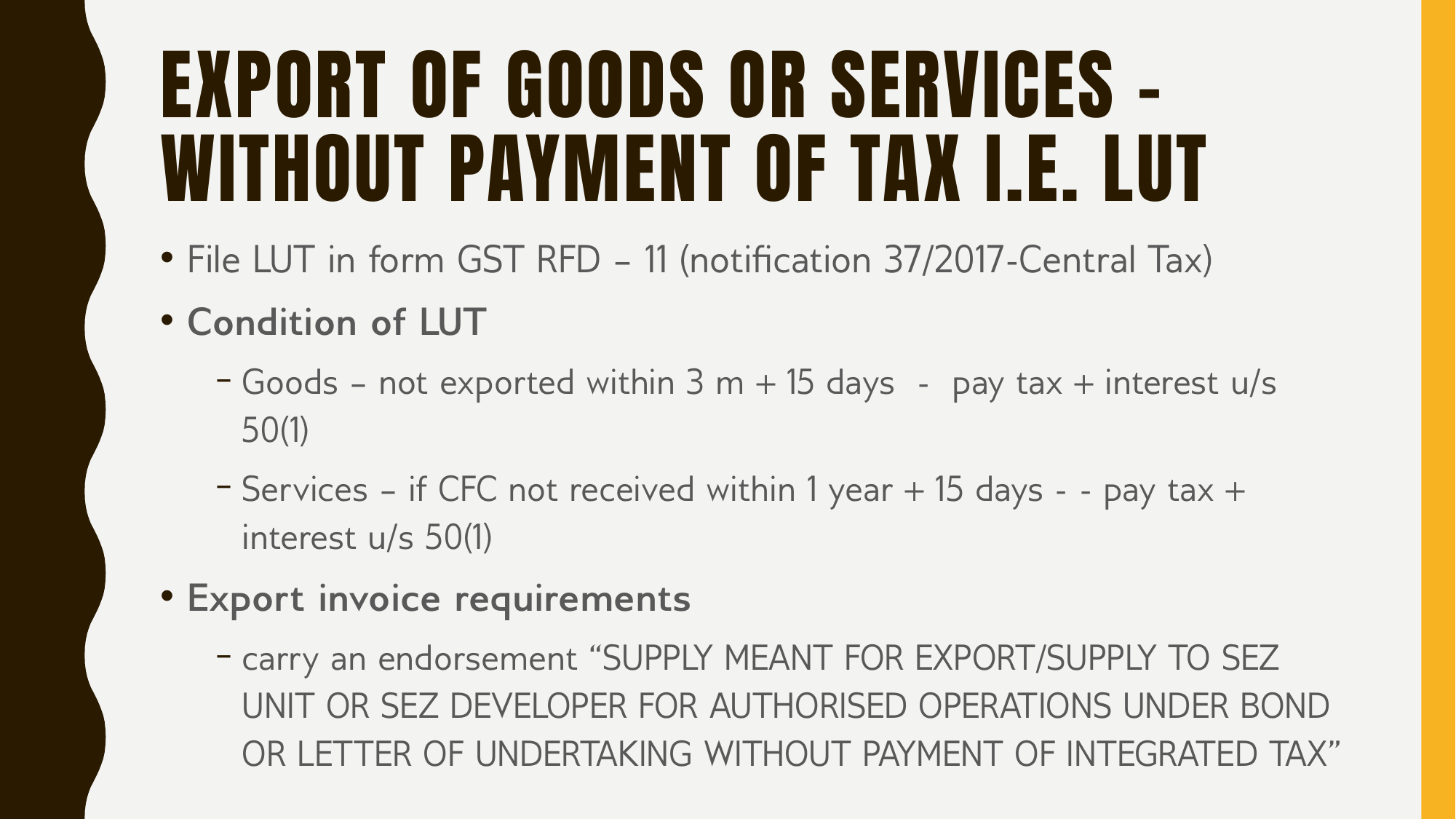

# Export of goods or services – without payment of tax i.e. LUT
File LUT in form GST RFD – 11 (notification 37/2017-Central Tax)
Condition of LUT
Goods – not exported within 3 m + 15 days  -  pay tax + interest u/s 50(1)
Services – if CFC not received within 1 year + 15 days - - pay tax + interest u/s 50(1)
Export invoice requirements
carry an endorsement “SUPPLY MEANT FOR EXPORT/SUPPLY TO SEZ UNIT OR SEZ DEVELOPER FOR AUTHORISED OPERATIONS UNDER BOND OR LETTER OF UNDERTAKING WITHOUT PAYMENT OF INTEGRATED TAX”